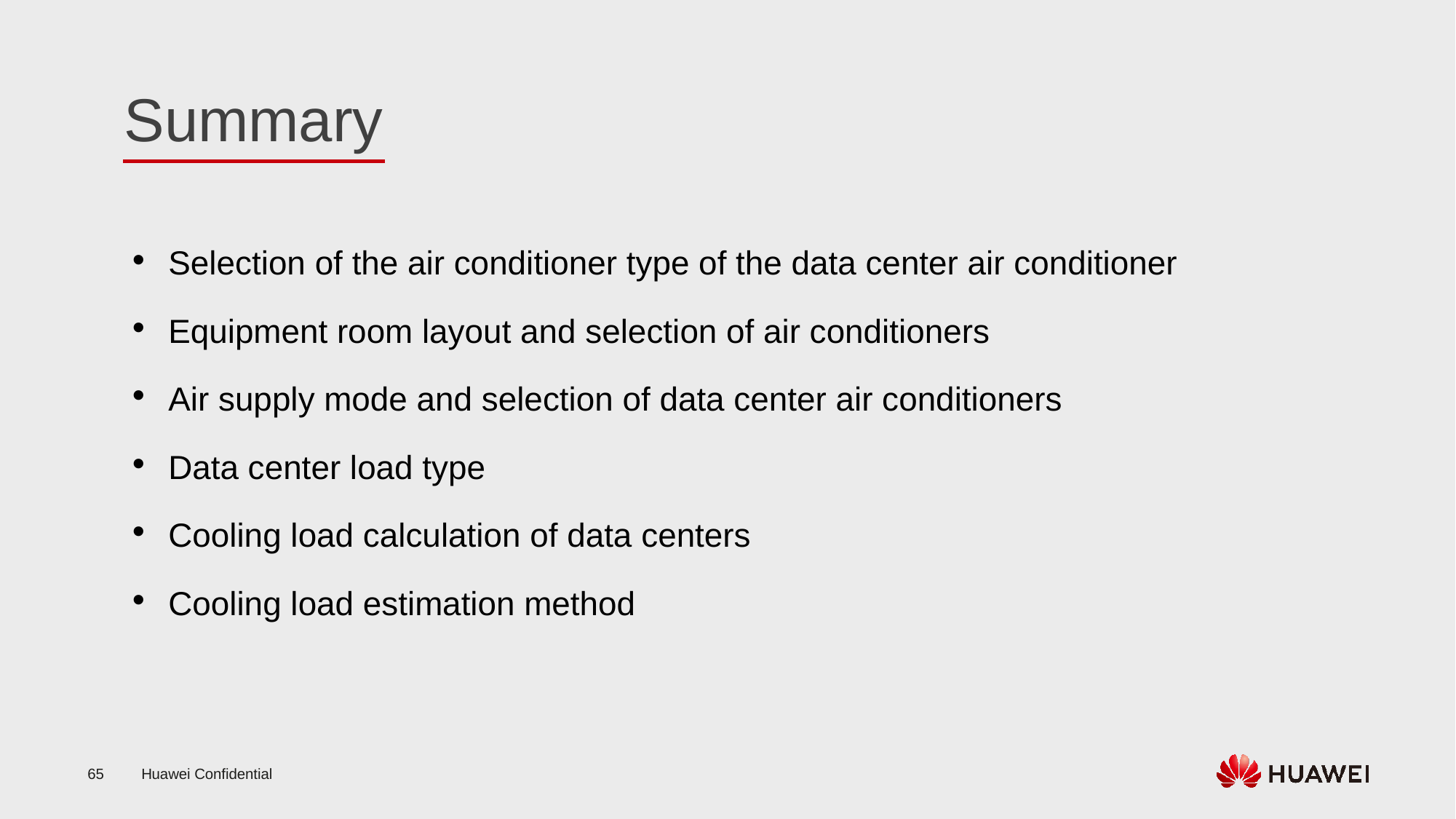

Selection of the air conditioner type of the data center air conditioner
Equipment room layout and selection of air conditioners
Air supply mode and selection of data center air conditioners
Data center load type
Cooling load calculation of data centers
Cooling load estimation method